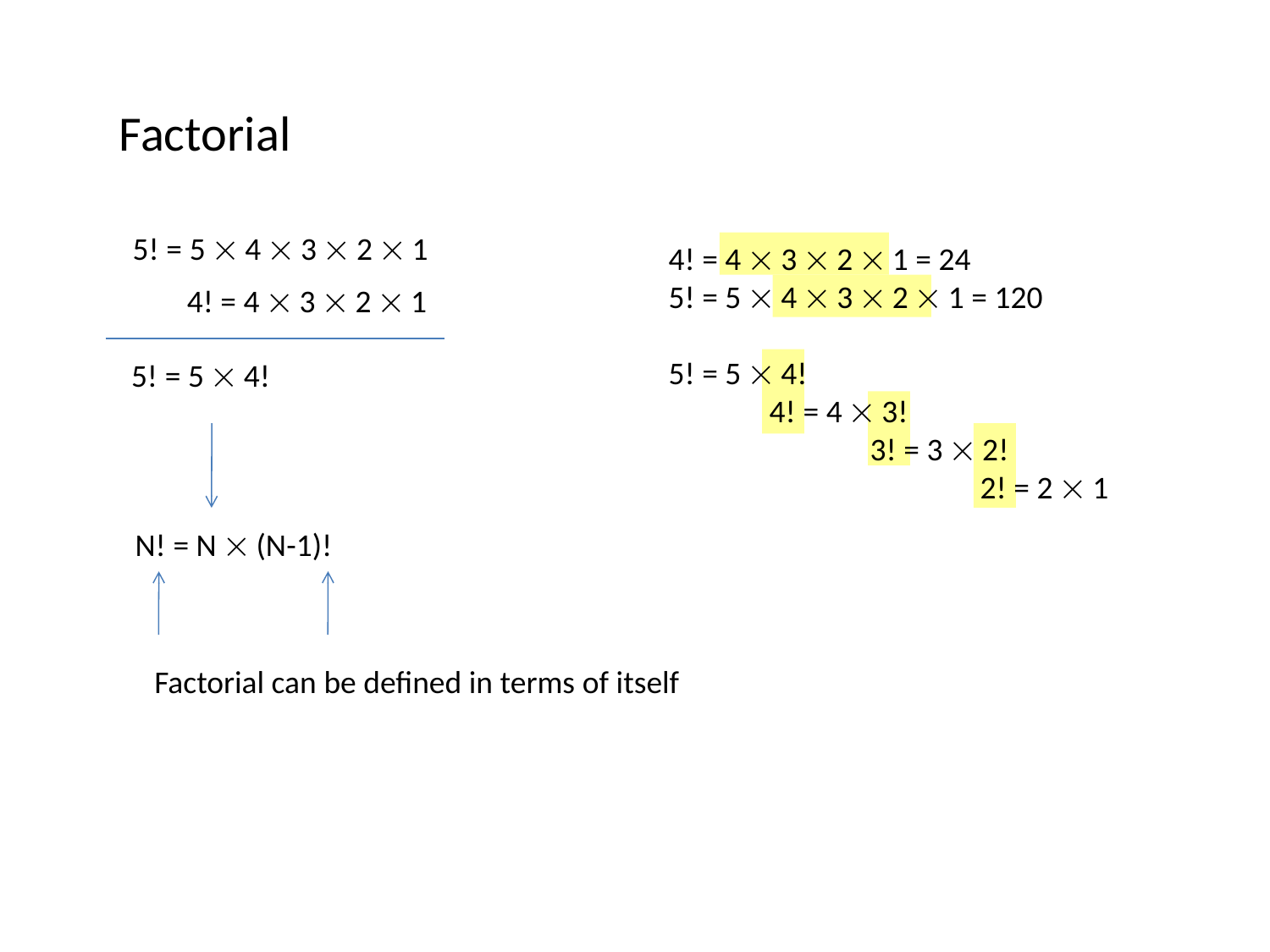

Factorial
5! = 5 × 4 × 3 × 2 × 1
4! = 4 × 3 × 2 × 1 = 24
5! = 5 × 4 × 3 × 2 × 1 = 120

5! = 5 × 4!
              4! = 4 × 3!
                            3! = 3 × 2!
		        2! = 2 × 1

4! = 4 × 3 × 2 × 1
5! = 5 × 4!

N! = N × (N-1)!
Factorial can be defined in terms of itself